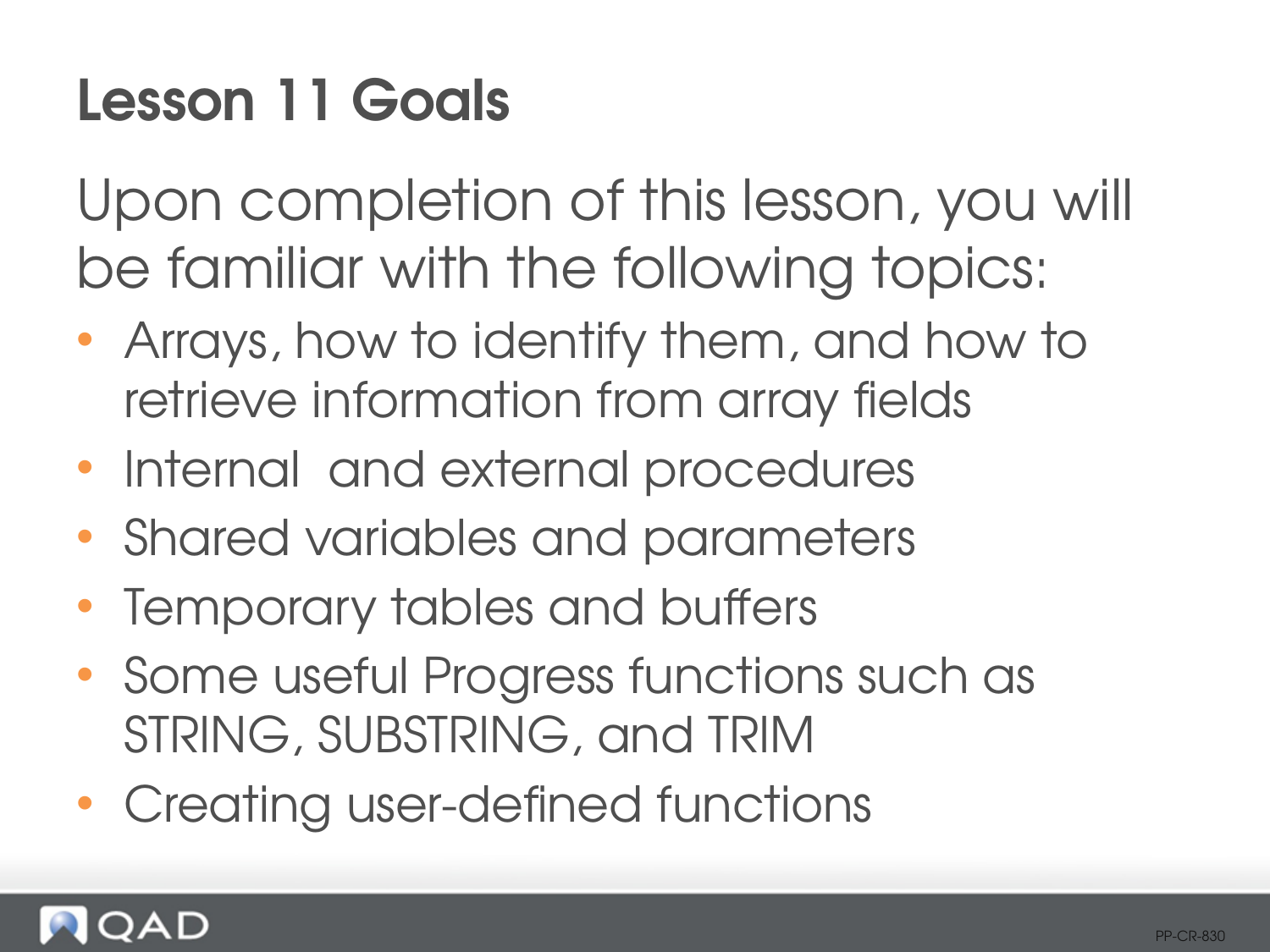

# Lesson 11 Goals
Upon completion of this lesson, you will be familiar with the following topics:
Arrays, how to identify them, and how to retrieve information from array fields
Internal  and external procedures
Shared variables and parameters
Temporary tables and buffers
Some useful Progress functions such as STRING, SUBSTRING, and TRIM
Creating user-defined functions
PP-CR-830